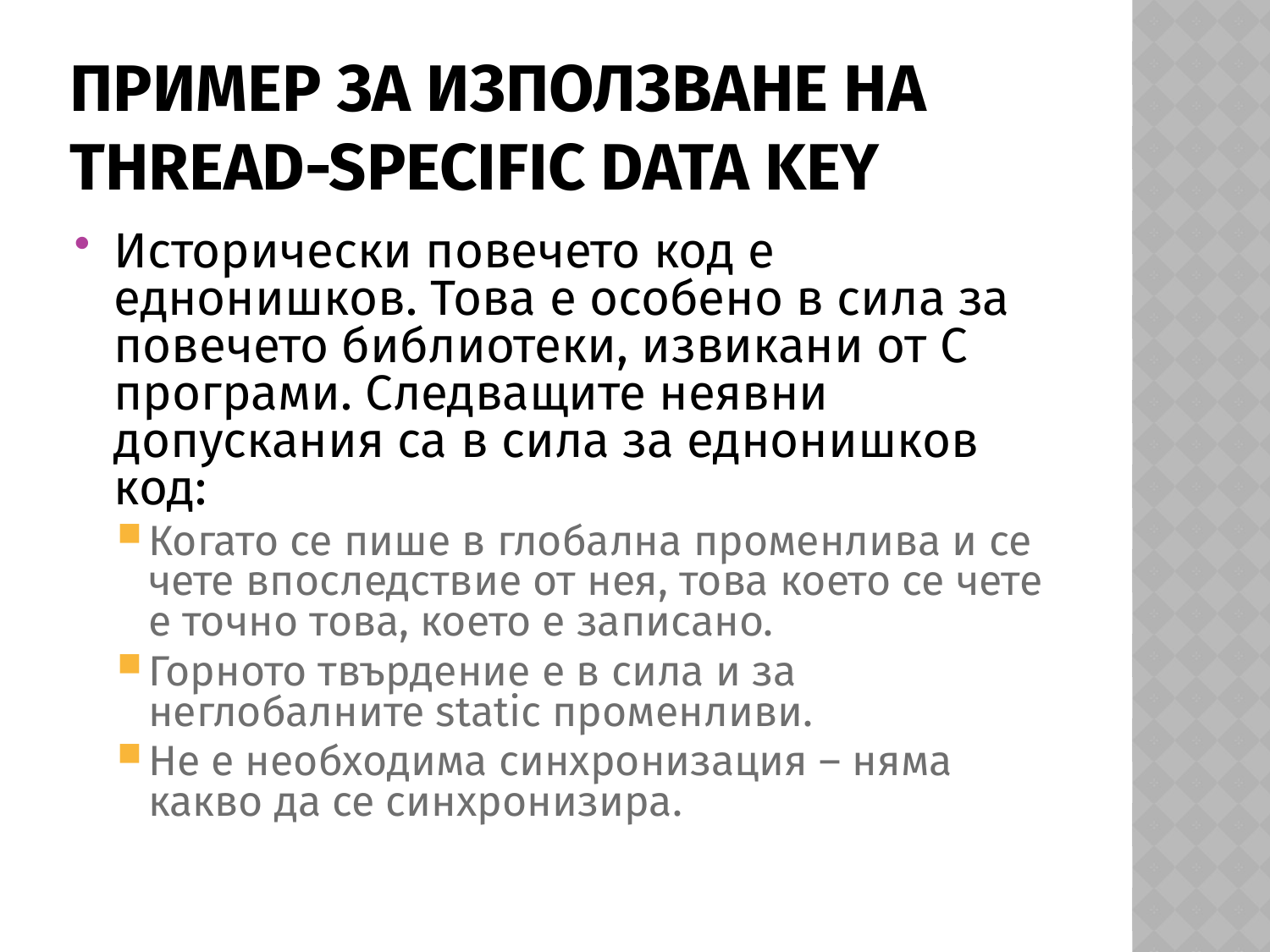

# Пример за използване на Thread-Specific Data Key
Исторически повечето код е еднонишков. Това е особено в сила за повечето библиотеки, извикани от С програми. Следващите неявни допускания са в сила за еднонишков код:
Когато се пише в глобална променлива и се чете впоследствие от нея, това което се чете е точно това, което е записано.
Горното твърдение е в сила и за неглобалните static променливи.
Не е необходима синхронизация – няма какво да се синхронизира.